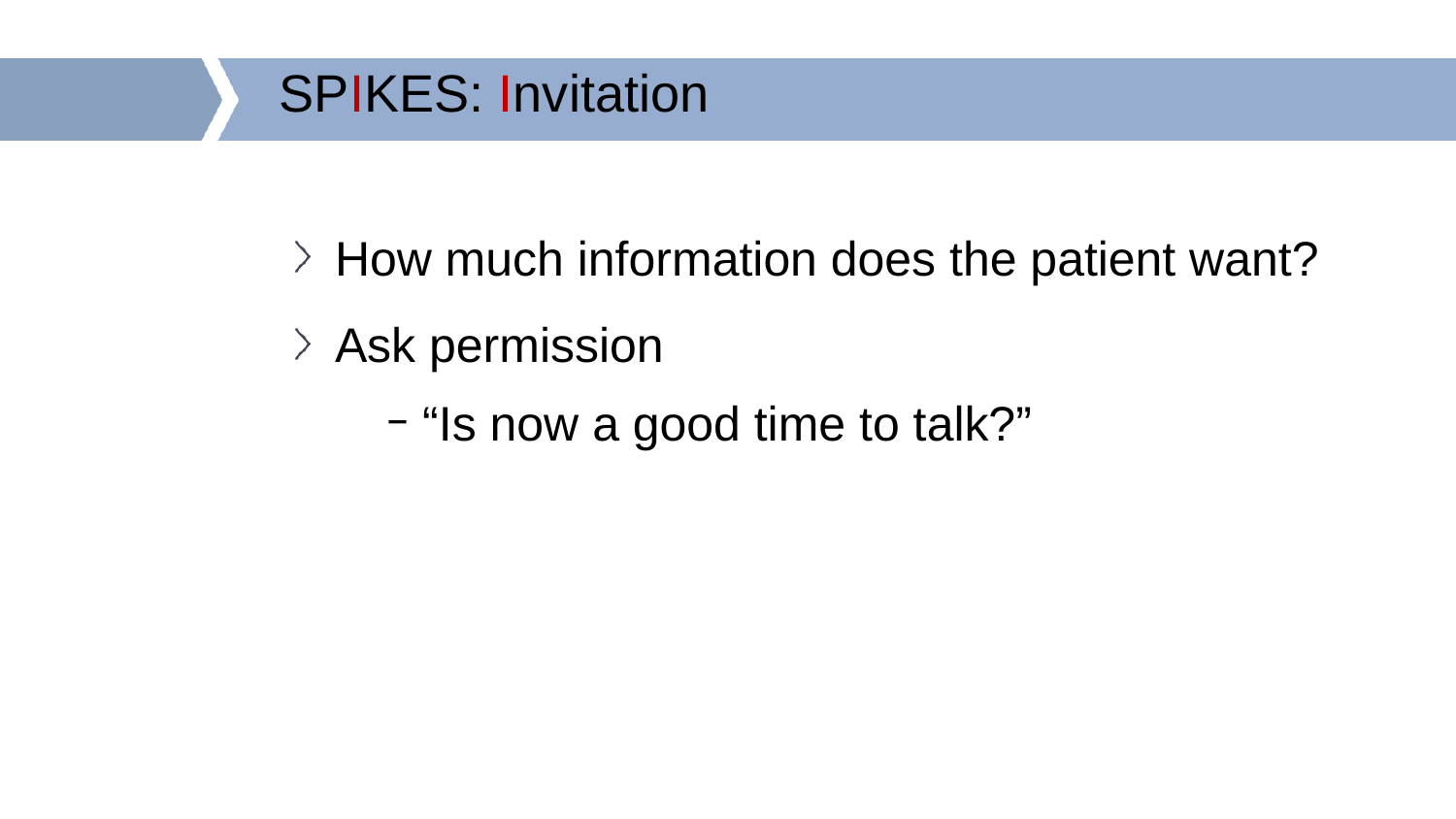

# SPIKES: Invitation
How much information does the patient want?
Ask permission
“Is now a good time to talk?”